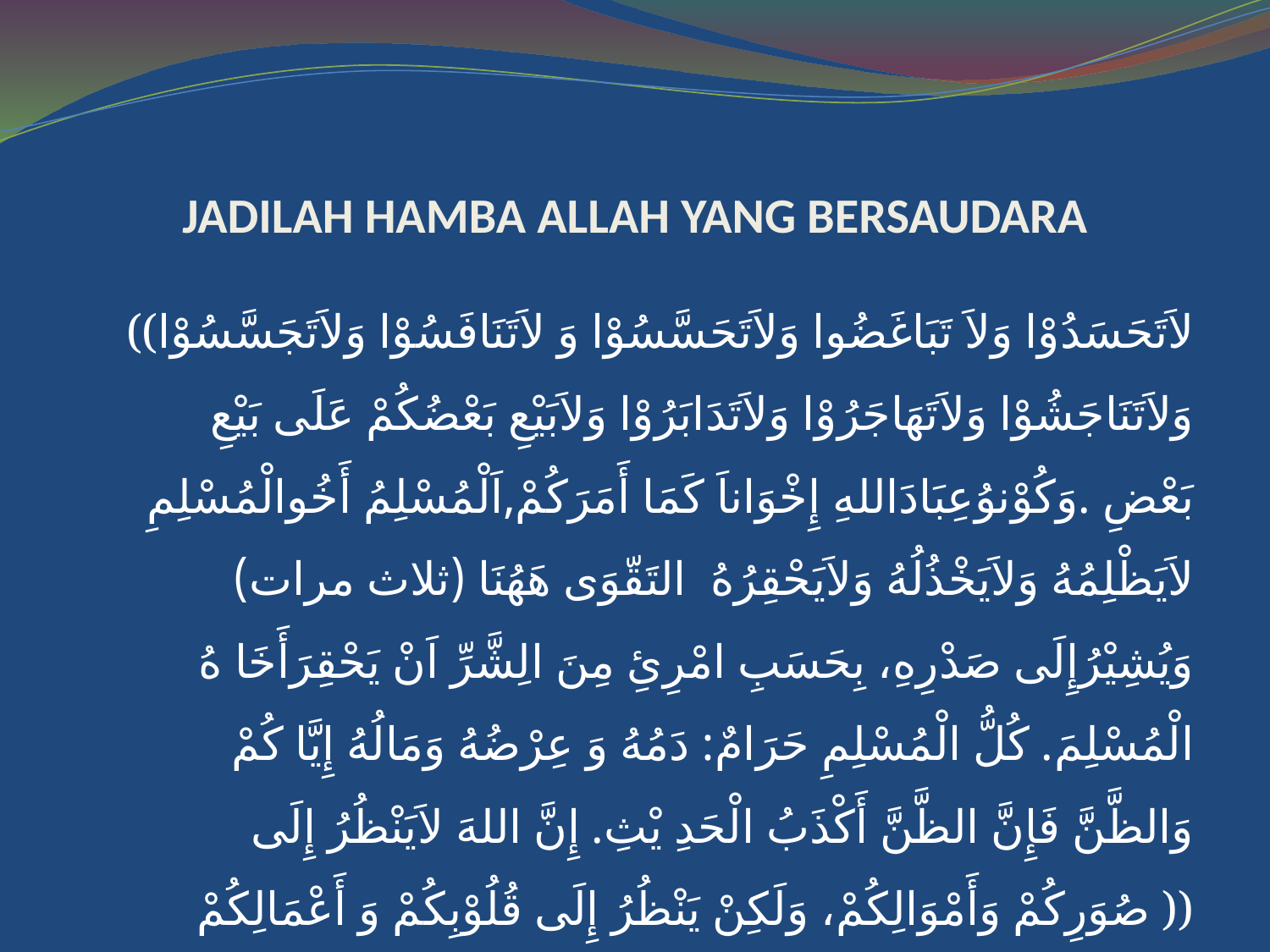

# JADILAH HAMBA ALLAH YANG BERSAUDARA
((لاَتَحَسَدُوْا وَلاَ تَبَاغَضُوا وَلاَتَحَسَّسُوْا وَ لاَتَنَافَسُوْا وَلاَتَجَسَّسُوْا وَلاَتَنَاجَشُوْا وَلاَتَهَاجَرُوْا وَلاَتَدَابَرُوْا وَلاَبَيْعِ بَعْضُكُمْ عَلَى بَيْعِ بَعْضِ .وَكُوْنوُعِبَادَاللهِ إِخْوَاناَ كَمَا أَمَرَكُمْ,اَلْمُسْلِمُ أَخُوالْمُسْلِمِ لاَيَظْلِمُهُ وَلاَيَخْذُلُهُ وَلاَيَحْقِرُهُ  التَقّوَى هَهُنَا (ثلاث مرات) وَيُشِيْرُإِلَى صَدْرِهِ، بِحَسَبِ امْرِئِ مِنَ الِشَّرِّ اَنْ يَحْقِرَأَخَا هُ الْمُسْلِمَ. كُلُّ الْمُسْلِمِ حَرَامٌ: دَمُهُ وَ عِرْضُهُ وَمَالُهُ إِيَّا كُمْ وَالظَّنَّ فَإِنَّ الظَّنَّ أَكْذَبُ الْحَدِ يْثِ. إِنَّ اللهَ لاَيَنْظُرُ إِلَى صُوَرِكُمْ وَأَمْوَالِكُمْ، وَلَكِنْ يَنْظُرُ إِلَى قُلُوْبِكُمْ وَ أَعْمَالِكُمْ ))